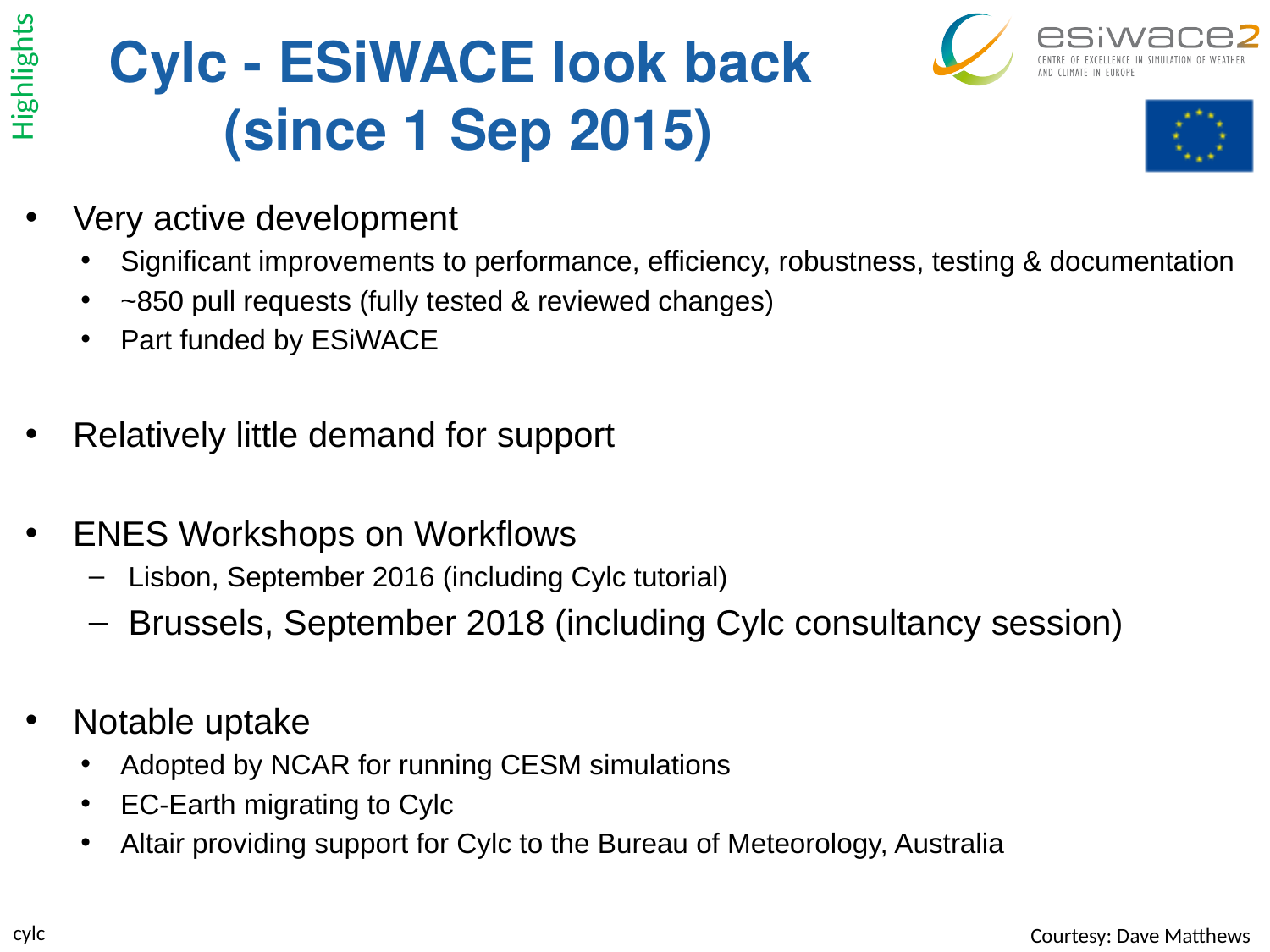

# Cylc - ESiWACE look back (since 1 Sep 2015)
Highlights
Very active development
Significant improvements to performance, efficiency, robustness, testing & documentation
~850 pull requests (fully tested & reviewed changes)
Part funded by ESiWACE

Relatively little demand for support

ENES Workshops on Workflows
Lisbon, September 2016 (including Cylc tutorial)
Brussels, September 2018 (including Cylc consultancy session)

Notable uptake
Adopted by NCAR for running CESM simulations
EC-Earth migrating to Cylc
Altair providing support for Cylc to the Bureau of Meteorology, Australia
cylc
Courtesy: Dave Matthews